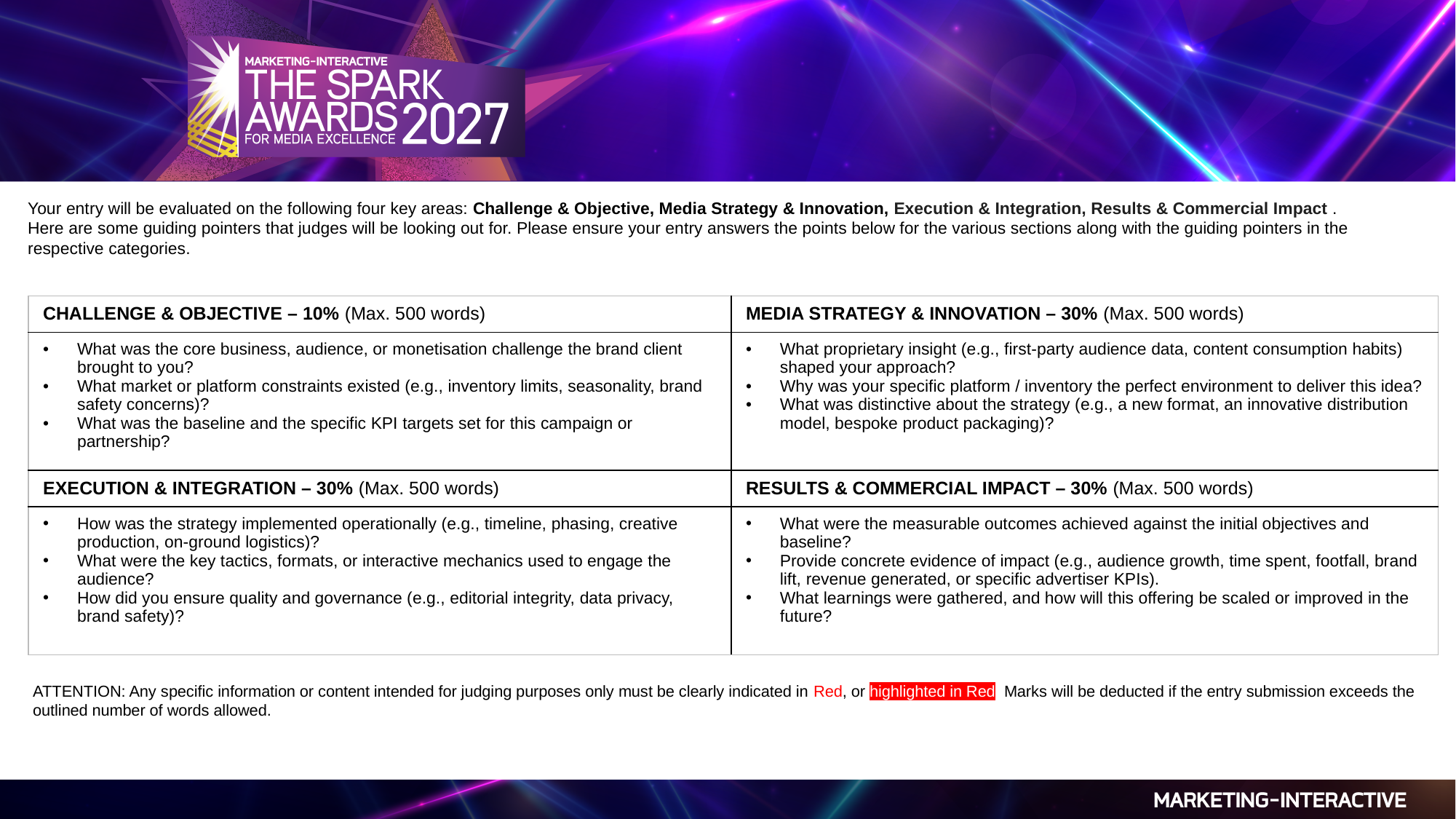

Your entry will be evaluated on the following four key areas: Challenge & Objective, Media Strategy & Innovation, Execution & Integration, Results & Commercial Impact .
Here are some guiding pointers that judges will be looking out for. Please ensure your entry answers the points below for the various sections along with the guiding pointers in the respective categories.
| CHALLENGE & OBJECTIVE – 10% (Max. 500 words) | MEDIA STRATEGY & INNOVATION – 30% (Max. 500 words) |
| --- | --- |
| What was the core business, audience, or monetisation challenge the brand client brought to you? What market or platform constraints existed (e.g., inventory limits, seasonality, brand safety concerns)? What was the baseline and the specific KPI targets set for this campaign or partnership? | What proprietary insight (e.g., first-party audience data, content consumption habits) shaped your approach? Why was your specific platform / inventory the perfect environment to deliver this idea? What was distinctive about the strategy (e.g., a new format, an innovative distribution model, bespoke product packaging)? |
| EXECUTION & INTEGRATION – 30% (Max. 500 words) | RESULTS & COMMERCIAL IMPACT – 30% (Max. 500 words) |
| How was the strategy implemented operationally (e.g., timeline, phasing, creative production, on-ground logistics)? What were the key tactics, formats, or interactive mechanics used to engage the audience? How did you ensure quality and governance (e.g., editorial integrity, data privacy, brand safety)? | What were the measurable outcomes achieved against the initial objectives and baseline? Provide concrete evidence of impact (e.g., audience growth, time spent, footfall, brand lift, revenue generated, or specific advertiser KPIs). What learnings were gathered, and how will this offering be scaled or improved in the future? |
ATTENTION: Any specific information or content intended for judging purposes only must be clearly indicated in Red, or highlighted in Red. Marks will be deducted if the entry submission exceeds the outlined number of words allowed.